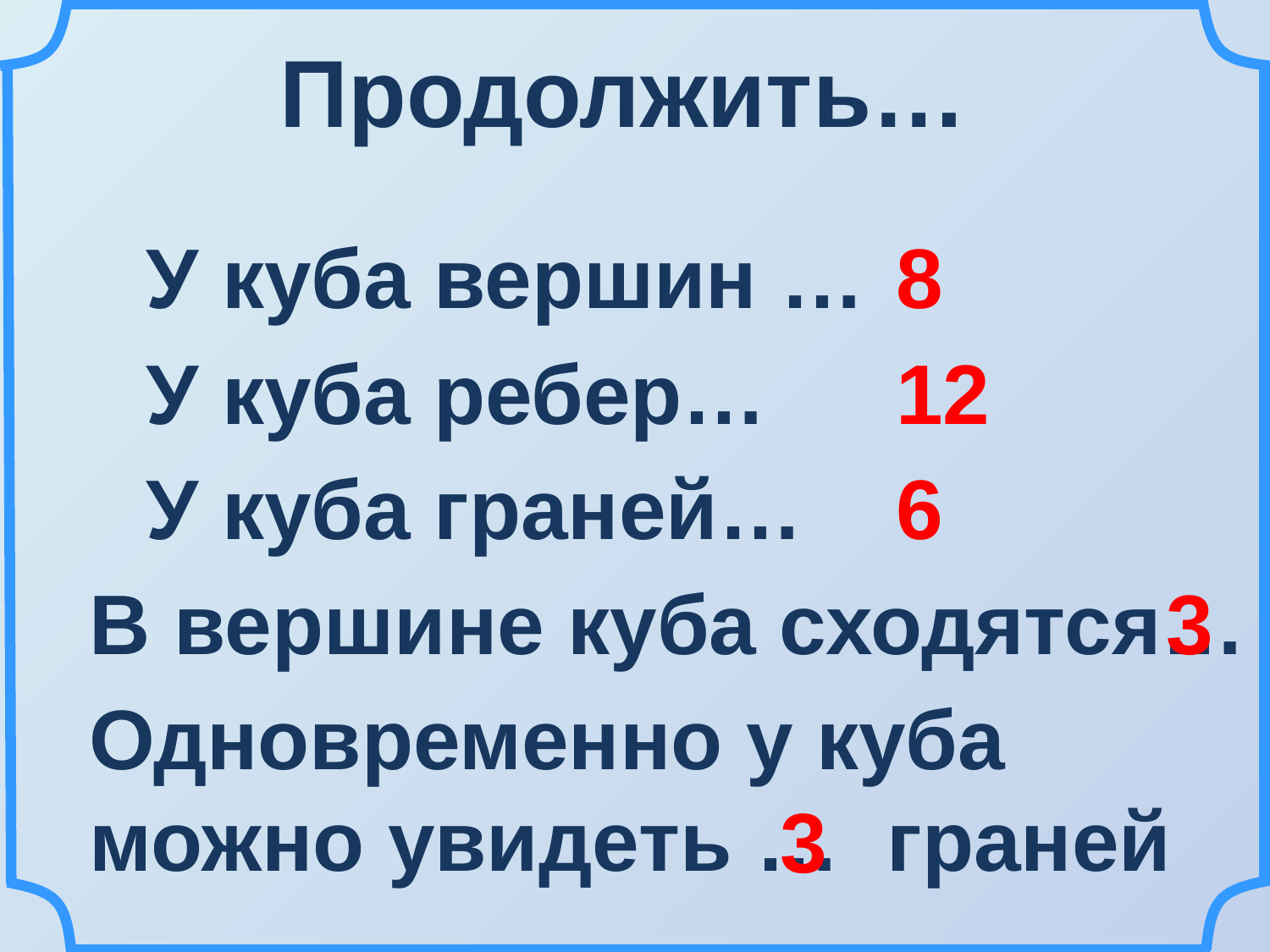

Продолжить…
У куба вершин …
8
У куба ребер…
12
У куба граней…
6
3
В вершине куба сходятся…
Одновременно у куба можно увидеть …  граней
3